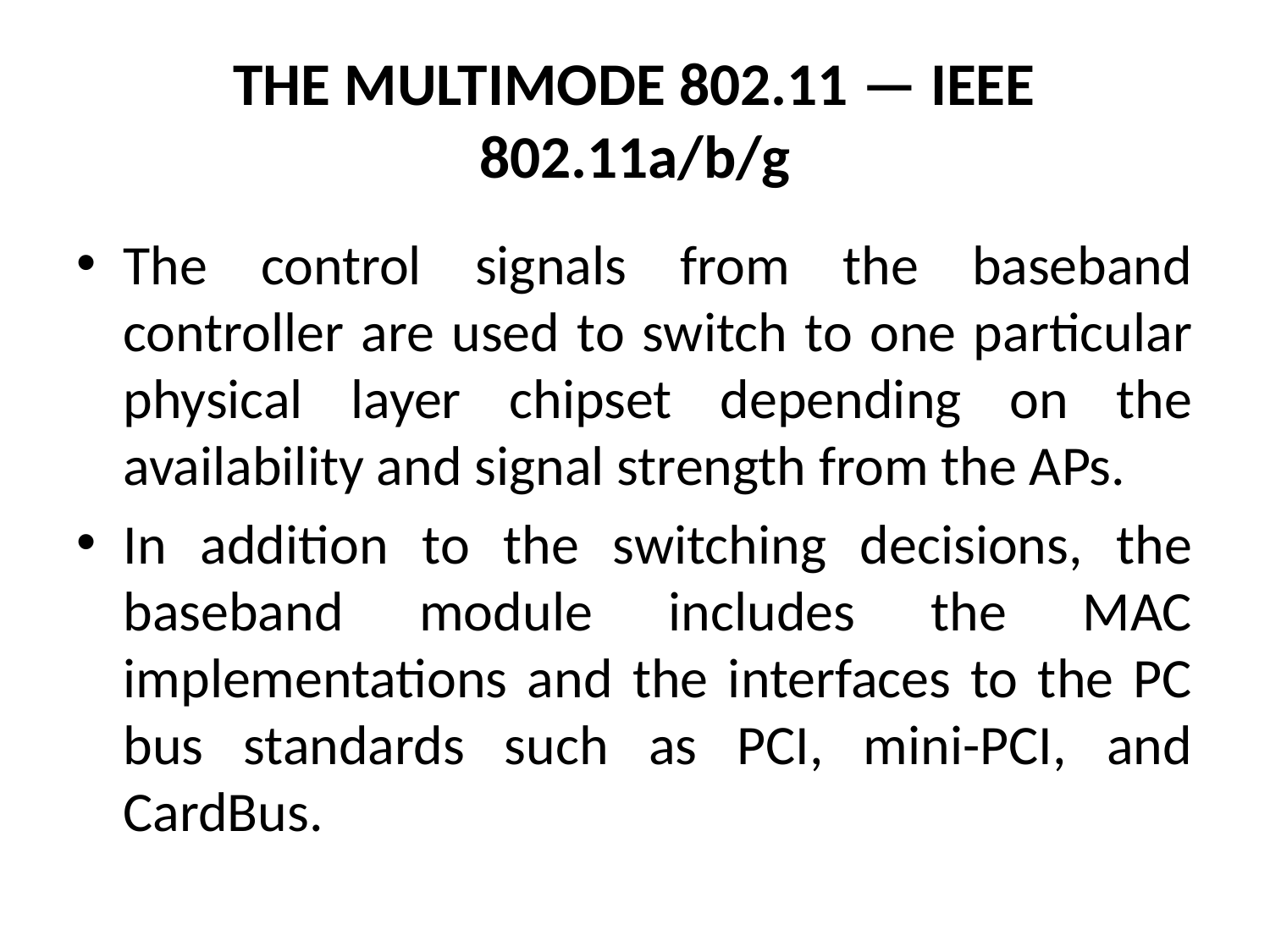

# THE MULTIMODE 802.11 — IEEE 802.11a/b/g
The control signals from the baseband controller are used to switch to one particular physical layer chipset depending on the availability and signal strength from the APs.
In addition to the switching decisions, the baseband module includes the MAC implementations and the interfaces to the PC bus standards such as PCI, mini-PCI, and CardBus.